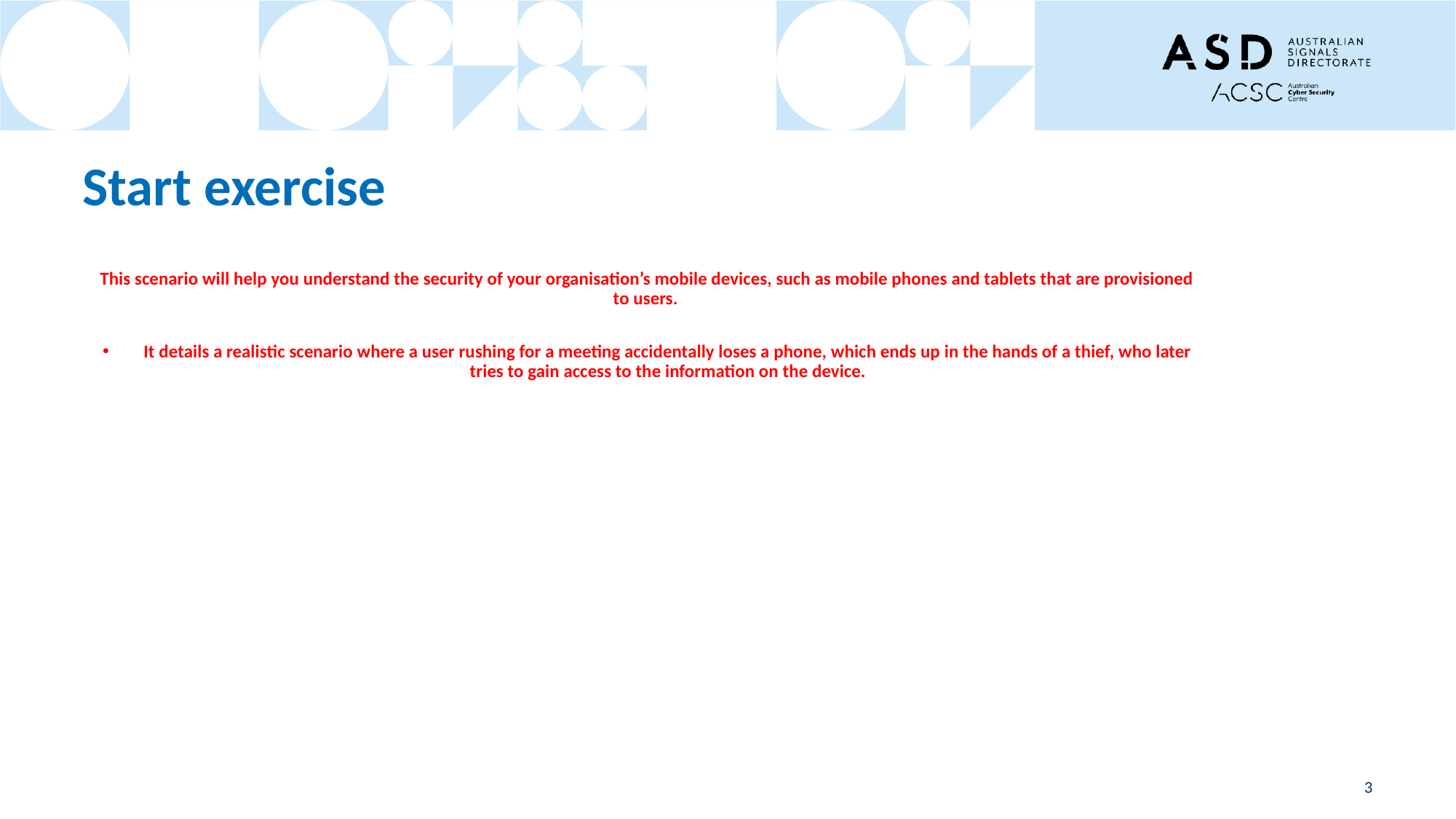

# Start exercise
This scenario will help you understand the security of your organisation’s mobile devices, such as mobile phones and tablets that are provisioned to users.
It details a realistic scenario where a user rushing for a meeting accidentally loses a phone, which ends up in the hands of a thief, who later tries to gain access to the information on the device.
3